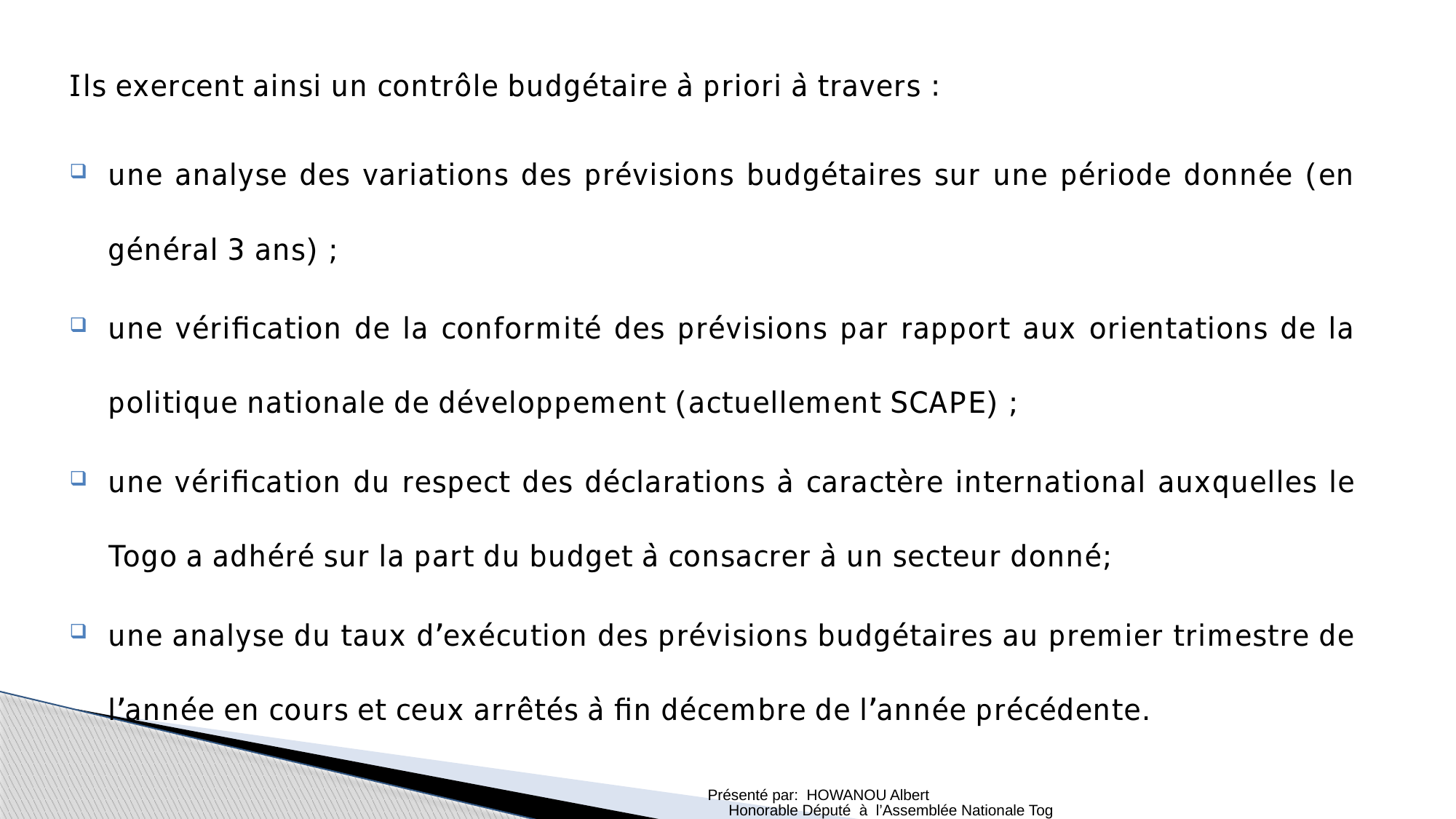

Ils exercent ainsi un contrôle budgétaire à priori à travers :
une analyse des variations des prévisions budgétaires sur une période donnée (en général 3 ans) ;
une vérification de la conformité des prévisions par rapport aux orientations de la politique nationale de développement (actuellement SCAPE) ;
une vérification du respect des déclarations à caractère international auxquelles le Togo a adhéré sur la part du budget à consacrer à un secteur donné;
une analyse du taux d’exécution des prévisions budgétaires au premier trimestre de l’année en cours et ceux arrêtés à fin décembre de l’année précédente.

Présenté par:  HOWANOU Albert                                    Honorable Député  à  l’Assemblée Nationale Togolaise